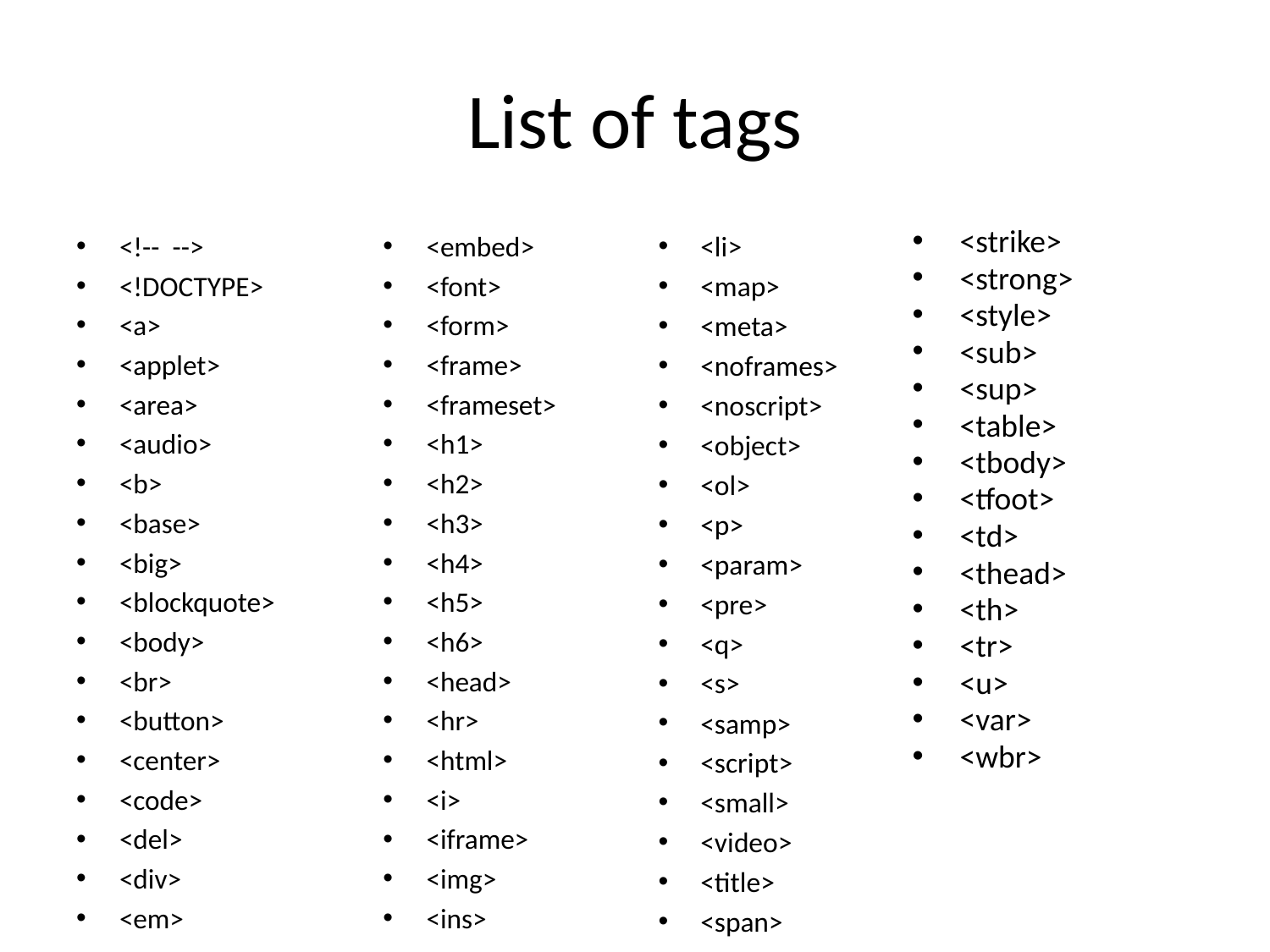

# List of tags
<!--  -->
<!DOCTYPE>
<a>
<applet>
<area>
<audio>
<b>
<base>
<big>
<blockquote>
<body>
<br>
<button>
<center>
<code>
<del>
<div>
<em>

<embed>
<font>
<form>
<frame>
<frameset>
<h1>
<h2>
<h3>
<h4>
<h5>
<h6>
<head>
<hr>
<html>
<i>
<iframe>
<img>
<ins>

<li>
<map>
<meta>
<noframes>
<noscript>
<object>
<ol>
<p>
<param>
<pre>
<q>
<s>
<samp>
<script>
<small>
<video>
<title>
<span>

<strike>
<strong>
<style>
<sub>
<sup>
<table>
<tbody>
<tfoot>
<td>
<thead>
<th>
<tr>
<u>
<var>
<wbr>